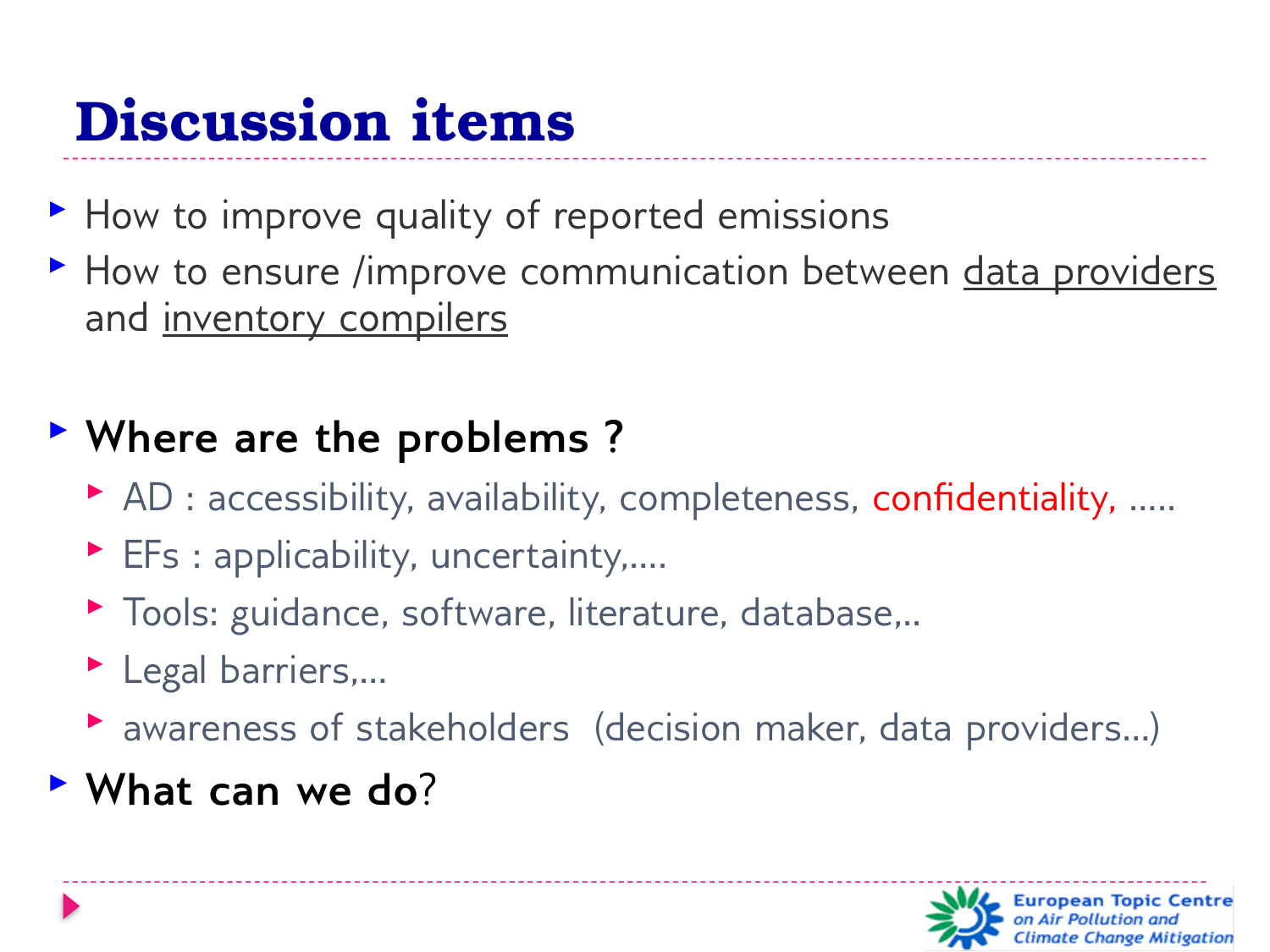

# Discussion items
How to improve quality of reported emissions
How to ensure /improve communication between data providers and inventory compilers

Where are the problems ?
AD : accessibility, availability, completeness, confidentiality, …..
EFs : applicability, uncertainty,….
Tools: guidance, software, literature, database,..
Legal barriers,…
awareness of stakeholders  (decision maker, data providers…)
What can we do?